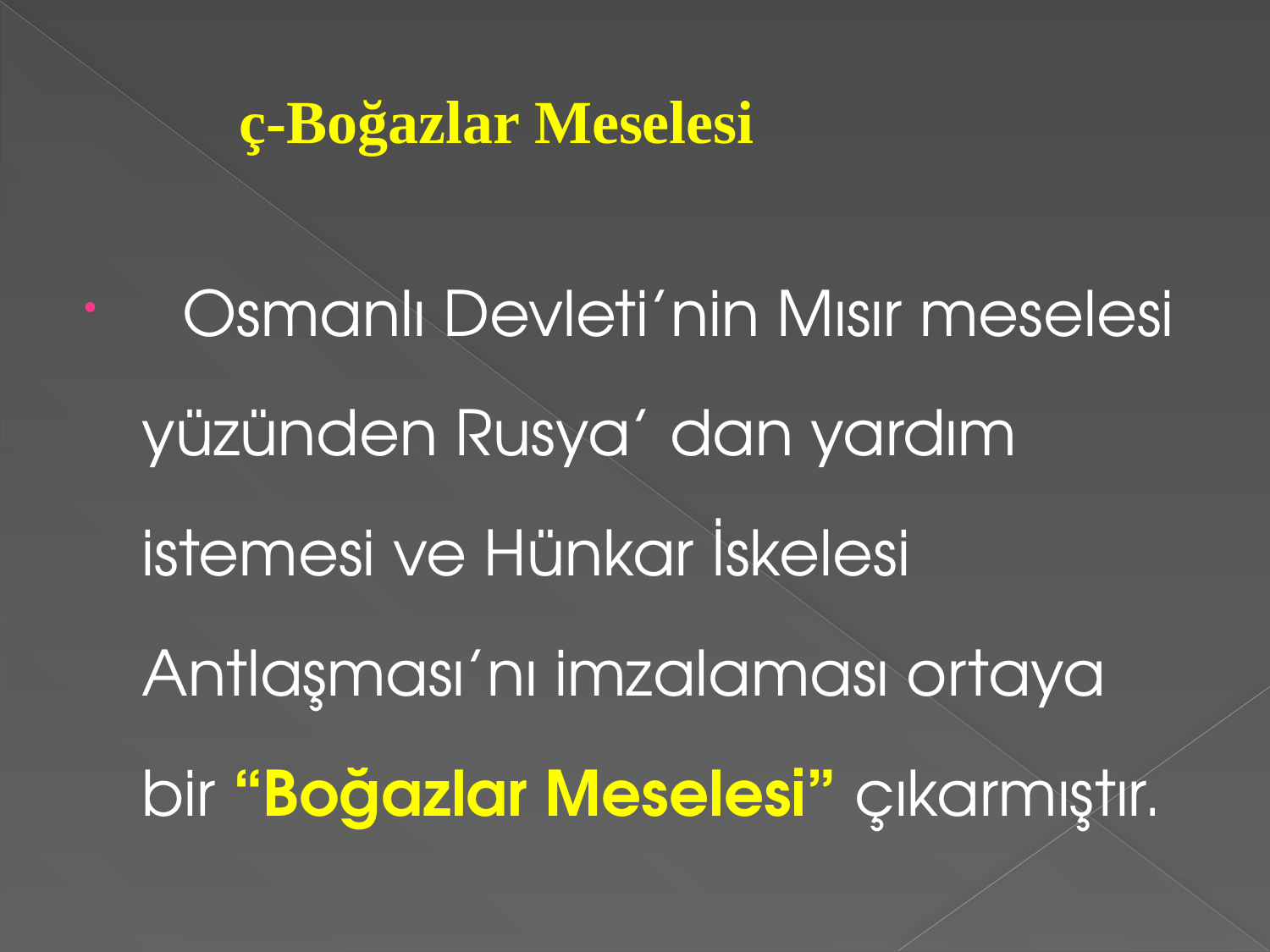

# ç-Boğazlar Meselesi
    Osmanlı Devleti’nin Mısır meselesi yüzünden Rusya’ dan yardım istemesi ve Hünkar İskelesi Antlaşması’nı imzalaması ortaya bir “Boğazlar Meselesi” çıkarmıştır.